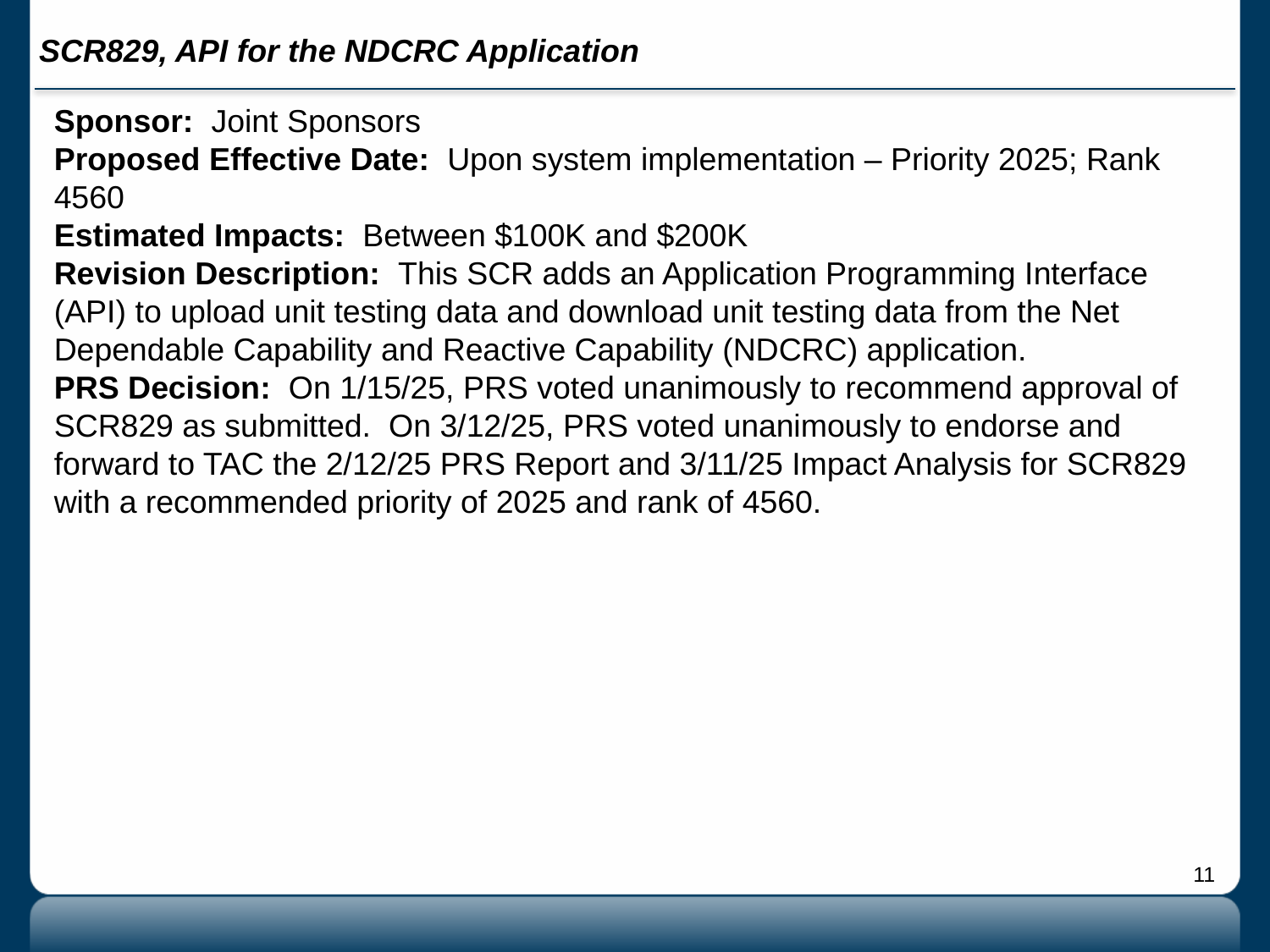

# SCR829, API for the NDCRC Application
Sponsor:  Joint Sponsors
Proposed Effective Date:  Upon system implementation – Priority 2025; Rank 4560
Estimated Impacts:  Between $100K and $200K
Revision Description:  This SCR adds an Application Programming Interface (API) to upload unit testing data and download unit testing data from the Net Dependable Capability and Reactive Capability (NDCRC) application.
PRS Decision:  On 1/15/25, PRS voted unanimously to recommend approval of SCR829 as submitted.  On 3/12/25, PRS voted unanimously to endorse and forward to TAC the 2/12/25 PRS Report and 3/11/25 Impact Analysis for SCR829 with a recommended priority of 2025 and rank of 4560.